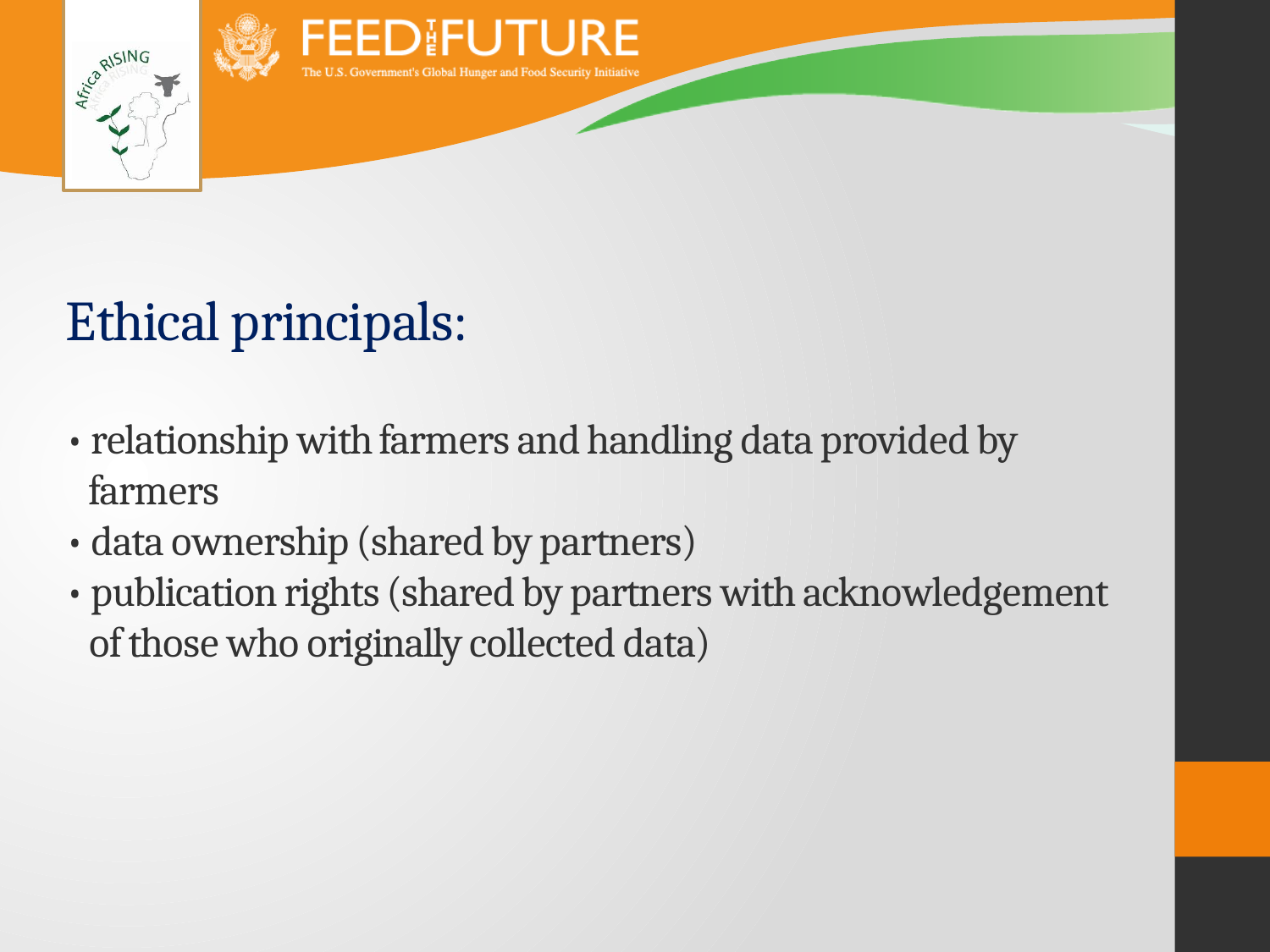

# Ethical principals: • relationship with farmers and handling data provided by farmers • data ownership (shared by partners) • publication rights (shared by partners with acknowledgement of those who originally collected data)